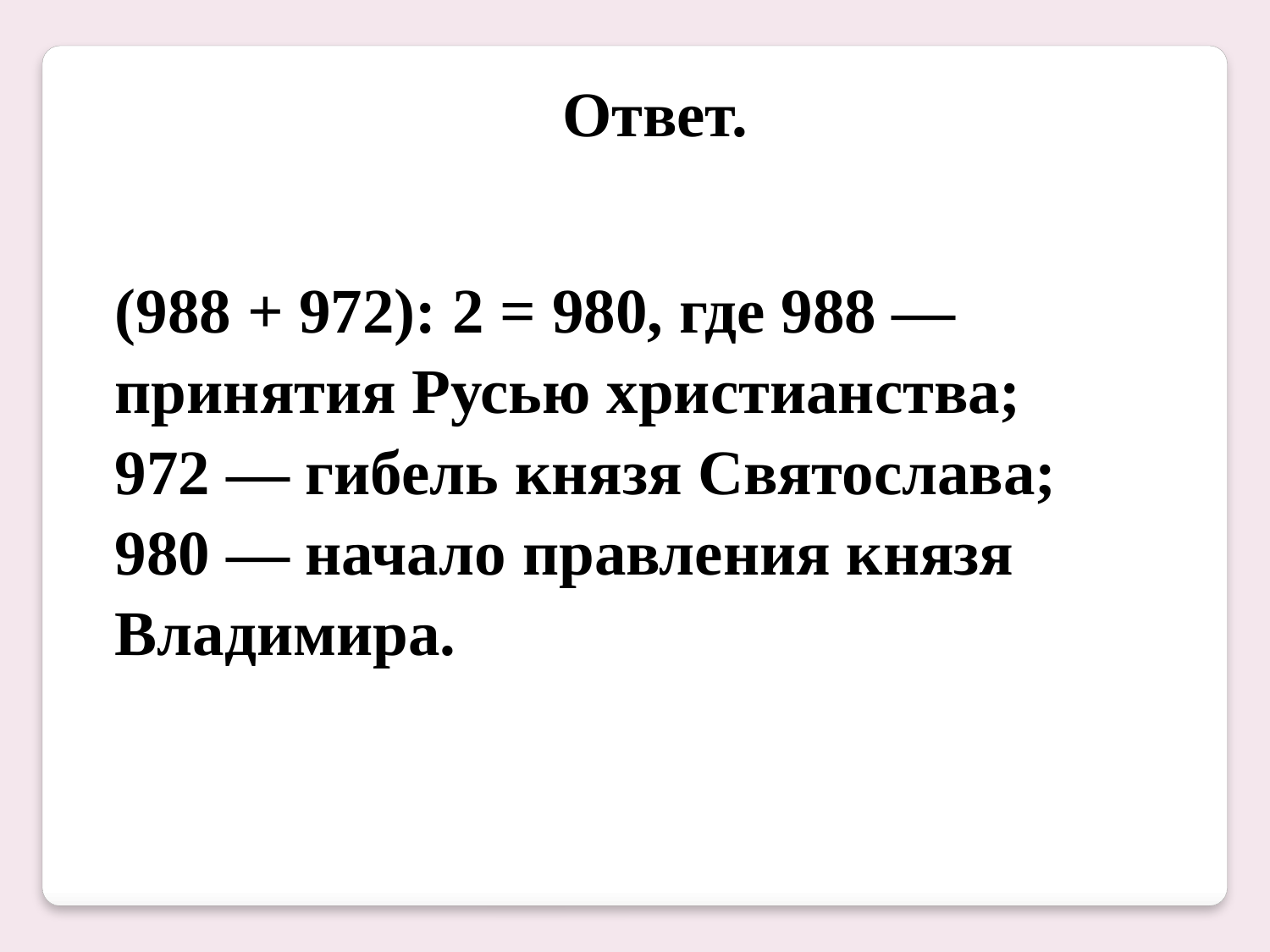

| Ответ. (988 + 972): 2 = 980, где 988 — принятия Русью христианства; 972 — гибель князя Святослава; 980 — начало правления князя Владимира. |
| --- |